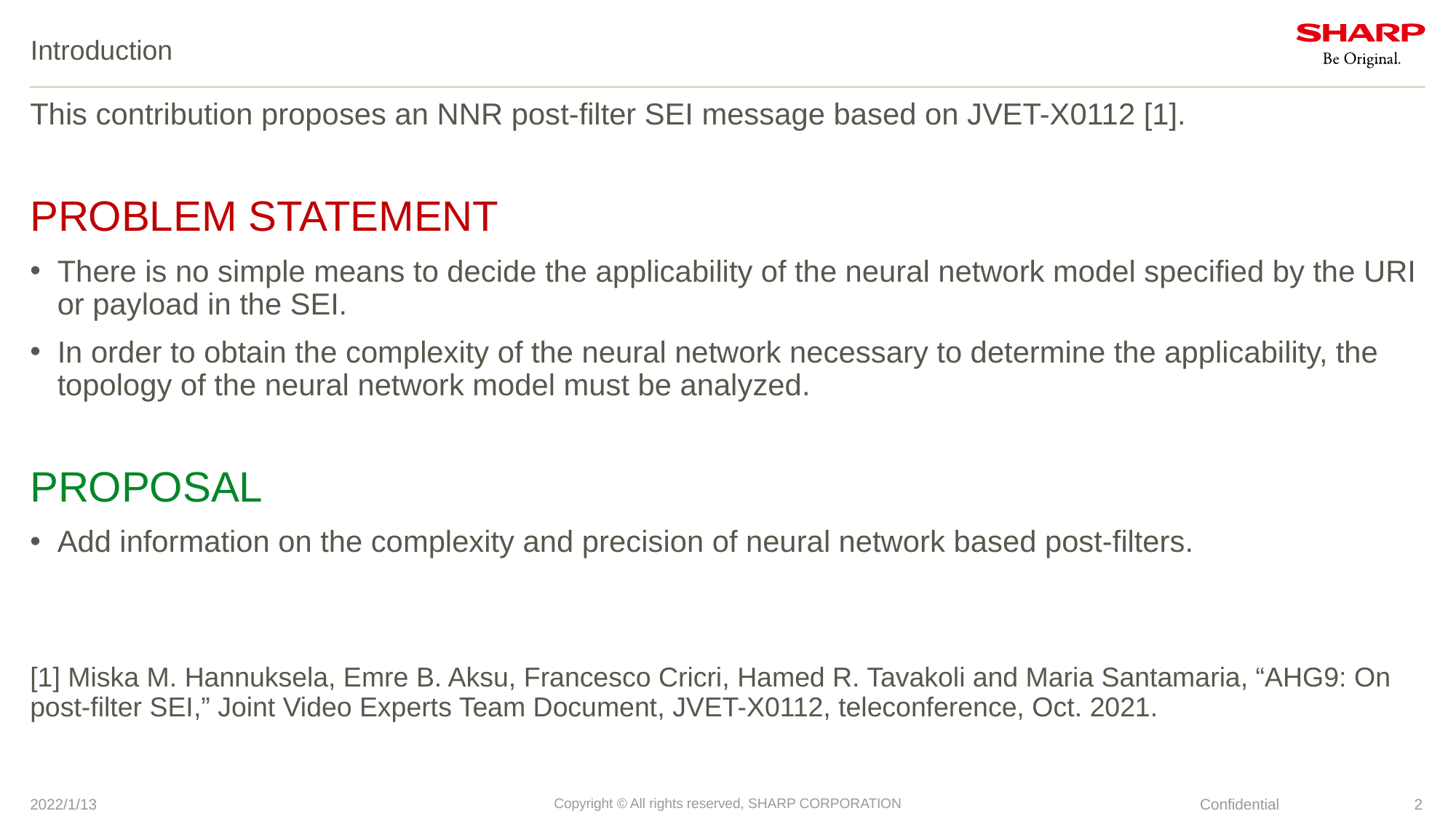

# Introduction
This contribution proposes an NNR post-filter SEI message based on JVET-X0112 [1].

PROBLEM STATEMENT
There is no simple means to decide the applicability of the neural network model specified by the URI or payload in the SEI.
In order to obtain the complexity of the neural network necessary to determine the applicability, the topology of the neural network model must be analyzed.

PROPOSAL
Add information on the complexity and precision of neural network based post-filters.

[1] Miska M. Hannuksela, Emre B. Aksu, Francesco Cricri, Hamed R. Tavakoli and Maria Santamaria, “AHG9: On post-filter SEI,” Joint Video Experts Team Document, JVET-X0112, teleconference, Oct. 2021.
Confidential
2022/1/13
Copyright © All rights reserved, SHARP CORPORATION
2